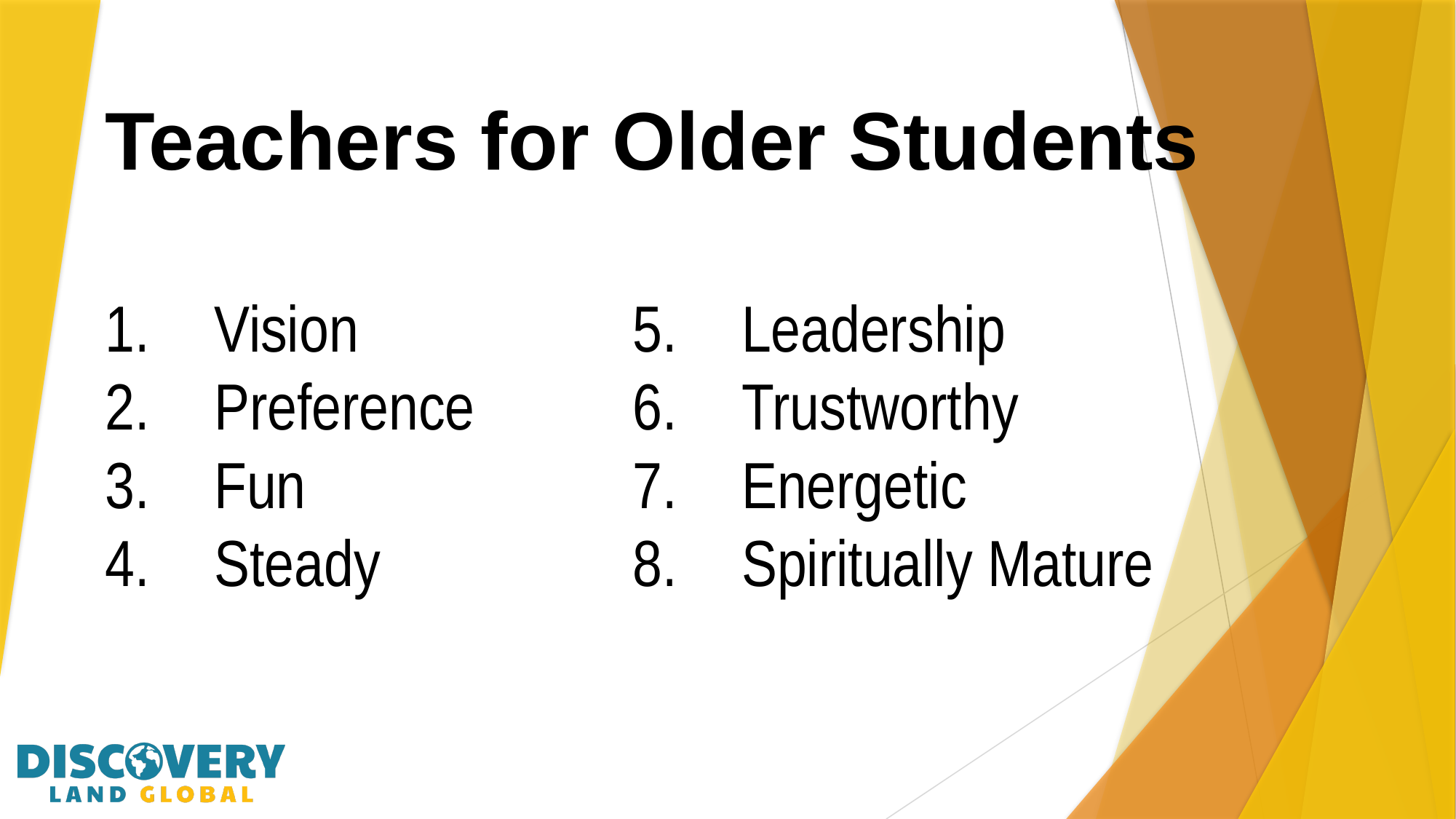

# Teachers for Older Students
Vision
Preference
Fun
Steady

Leadership
Trustworthy
Energetic
Spiritually Mature